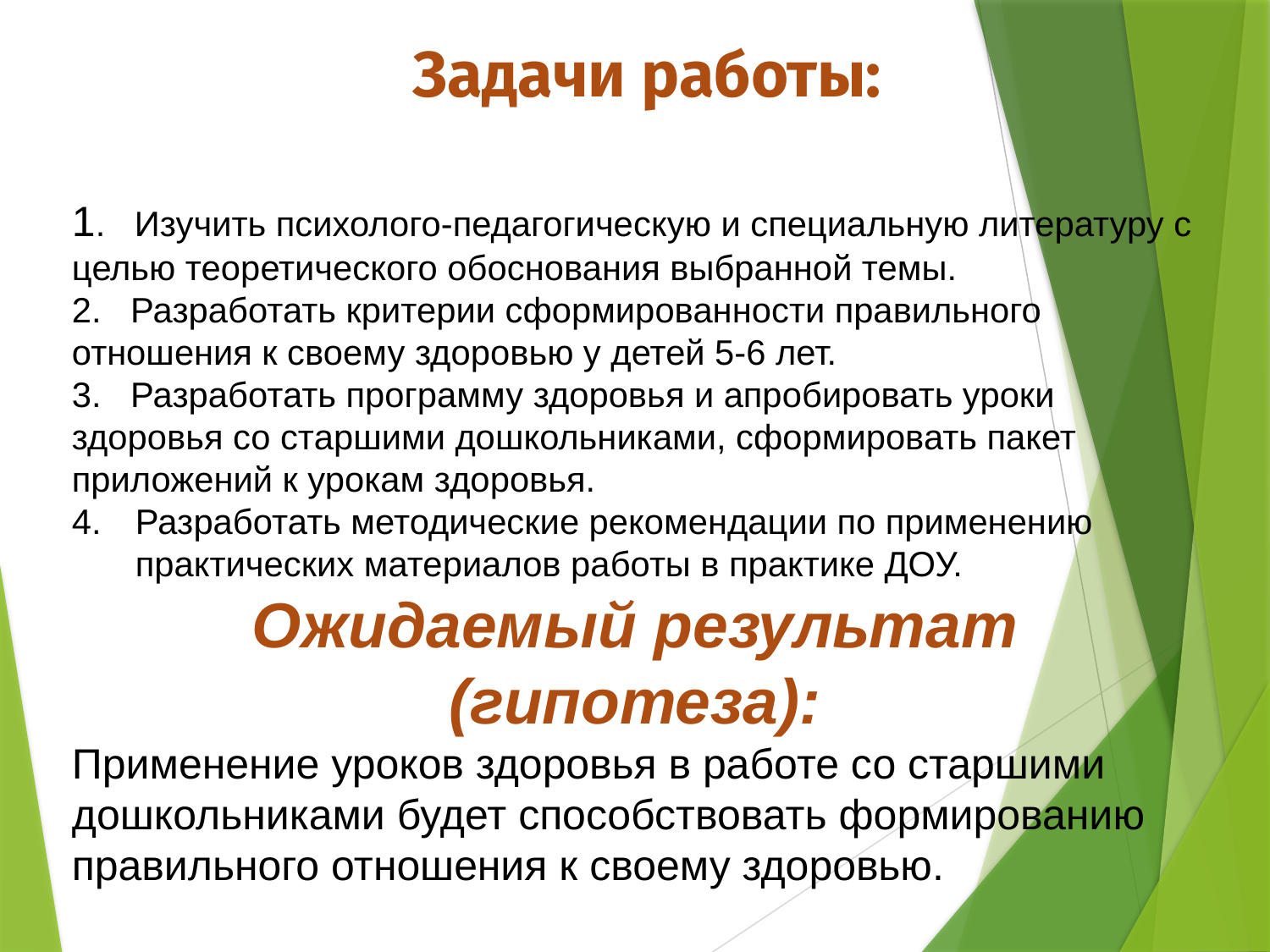

Задачи работы:
1.   Изучить психолого-педагогическую и специальную литературу с целью теоретического обоснования выбранной темы.
2.   Разработать критерии сформированности правильного отношения к своему здоровью у детей 5-6 лет.
3.   Разработать программу здоровья и апробировать уроки здоровья со старшими дошкольниками, сформировать пакет приложений к урокам здоровья.
Разработать методические рекомендации по применению практических материалов работы в практике ДОУ.
Ожидаемый результат (гипотеза):
Применение уроков здоровья в работе со старшими дошкольниками будет способствовать формированию правильного отношения к своему здоровью.